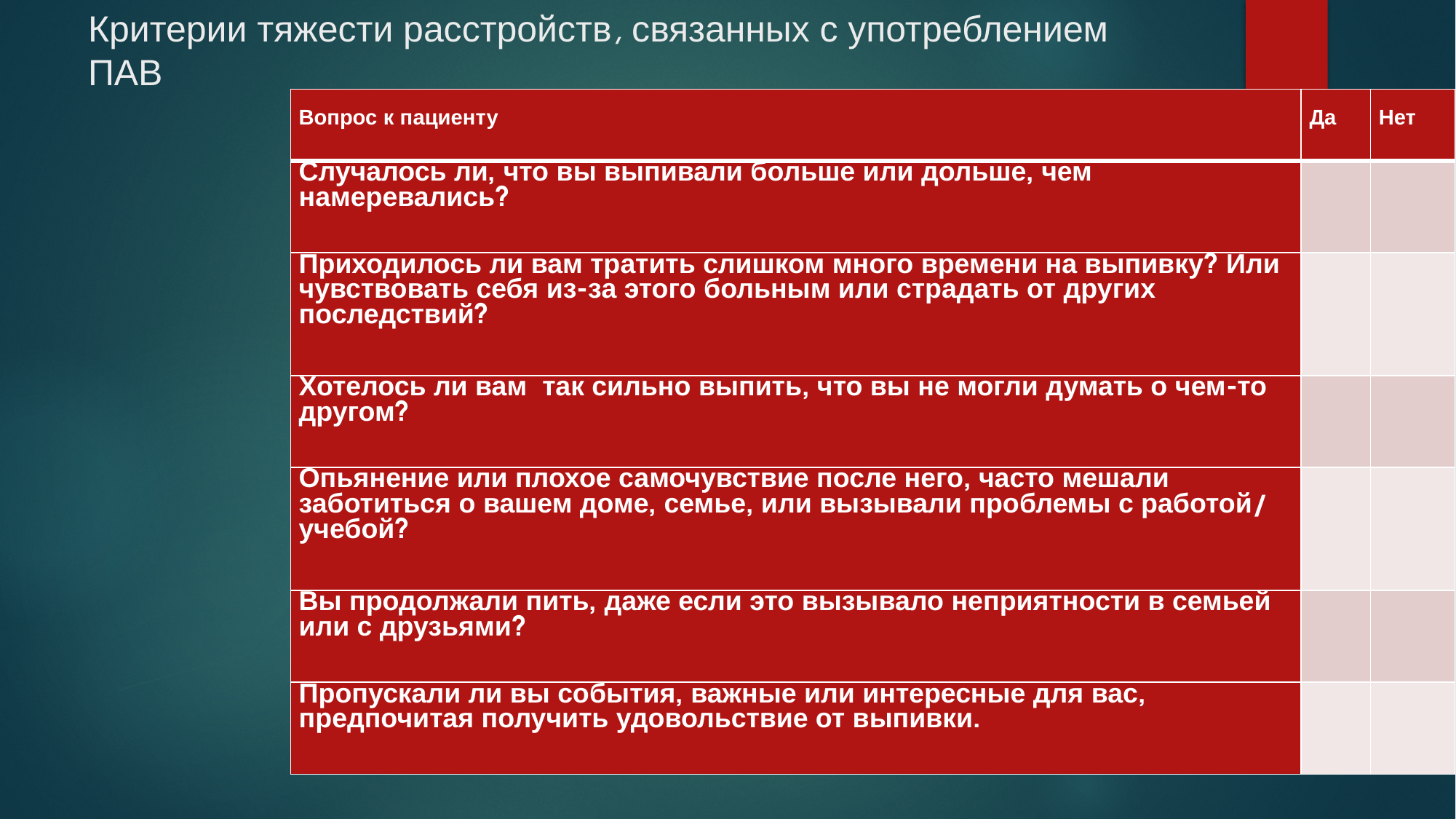

# Критерии тяжести расстройств, связанных с употреблением ПАВ
| Вопрос к пациенту | Да | Нет |
| --- | --- | --- |
| Случалось ли, что вы выпивали больше или дольше, чем намеревались? |  |  |
| Приходилось ли вам тратить слишком много времени на выпивку? Или чувствовать себя из-за этого больным или страдать от других последствий? |  |  |
| Хотелось ли вам так сильно выпить, что вы не могли думать о чем-то другом? |  |  |
| Опьянение или плохое самочувствие после него, часто мешали заботиться о вашем доме, семье, или вызывали проблемы с работой/ учебой? |  |  |
| Вы продолжали пить, даже если это вызывало неприятности в семьей или с друзьями? |  |  |
| Пропускали ли вы события, важные или интересные для вас, предпочитая получить удовольствие от выпивки. |  |  |